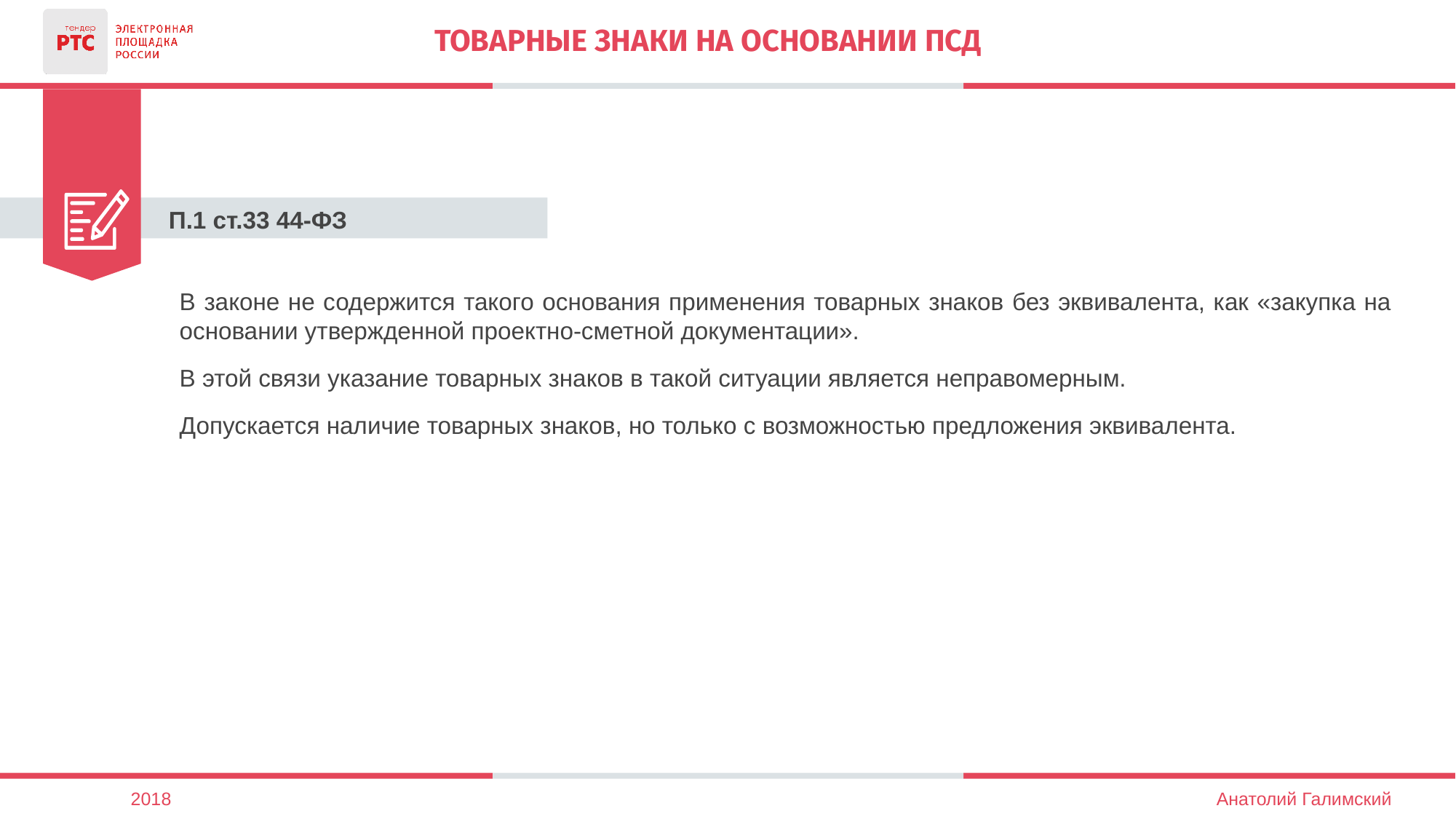

# Товарные знаки на основании псд

П.1 ст.33 44-ФЗ
В законе не содержится такого основания применения товарных знаков без эквивалента, как «закупка на основании утвержденной проектно-сметной документации».
В этой связи указание товарных знаков в такой ситуации является неправомерным.
Допускается наличие товарных знаков, но только с возможностью предложения эквивалента.
2018
Анатолий Галимский